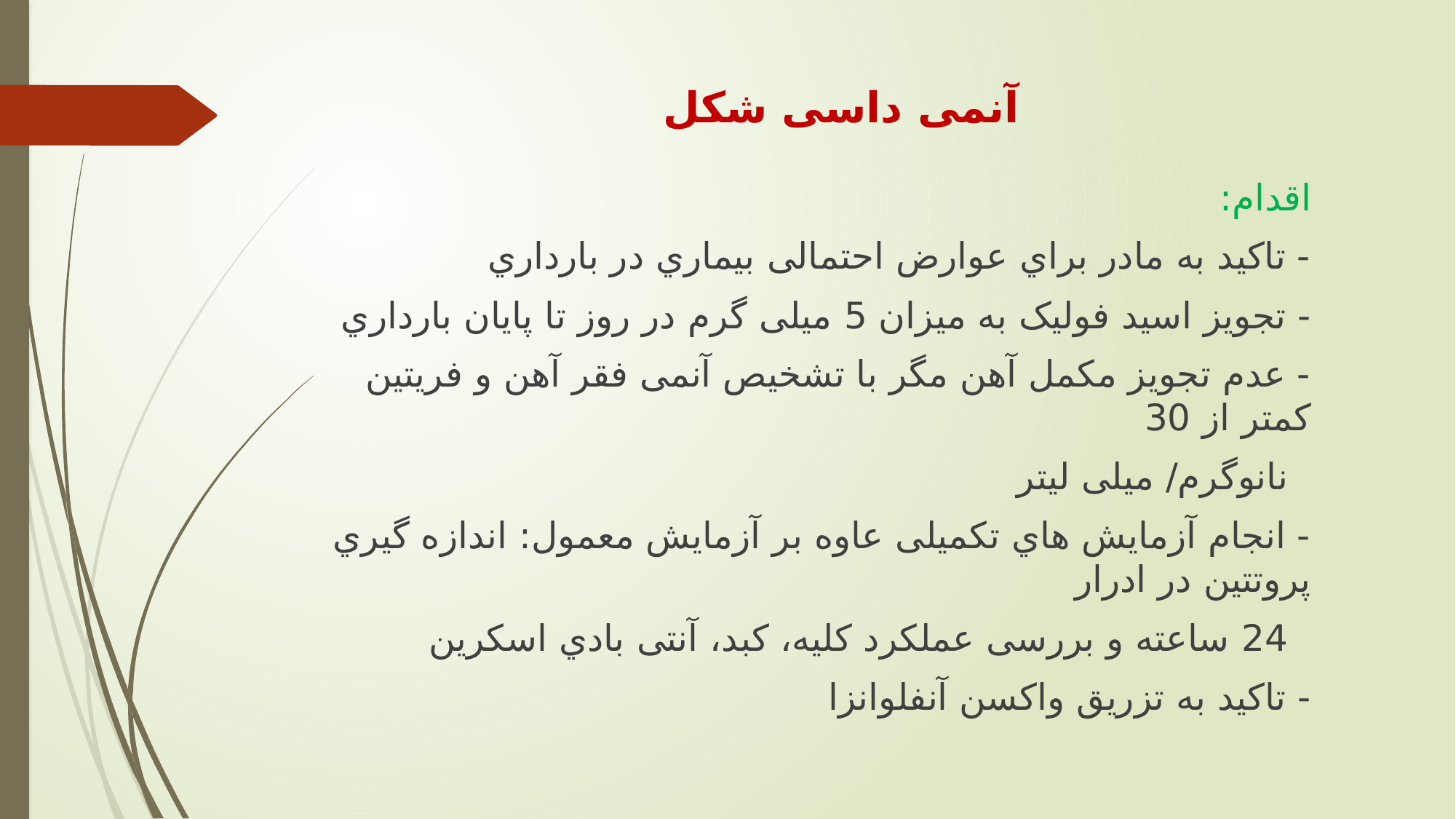

# آنمی داسی شکل
اقدام:
- تاكید به مادر براي عوارض احتمالی بیماري در بارداري
- تجويز اسید فولیک به میزان 5 میلی گرم در روز تا پايان بارداري
- عدم تجويز مكمل آهن مگر با تشخیص آنمی فقر آهن و فريتین كمتر از 30
  نانوگرم/ میلی لیتر
- انجام آزمايش هاي تكمیلی عاوه بر آزمايش معمول: اندازه گیري پروتتین در ادرار
  24 ساعته و بررسی عملكرد كلیه، كبد، آنتی بادي اسكرين
- تاكید به تزريق واكسن آنفلوانزا